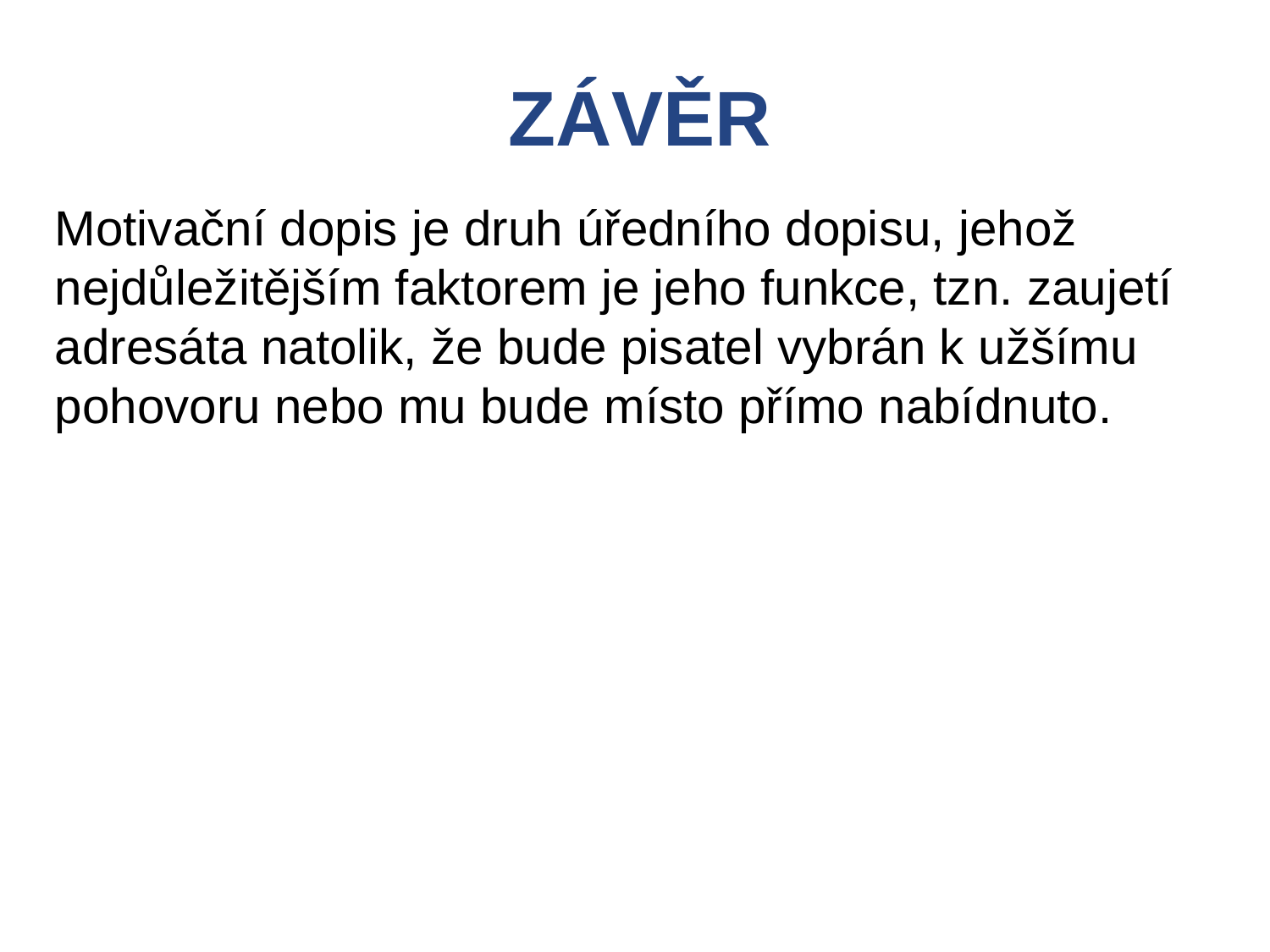

ZÁVĚR
Motivační dopis je druh úředního dopisu, jehož nejdůležitějším faktorem je jeho funkce, tzn. zaujetí adresáta natolik, že bude pisatel vybrán k užšímu pohovoru nebo mu bude místo přímo nabídnuto.